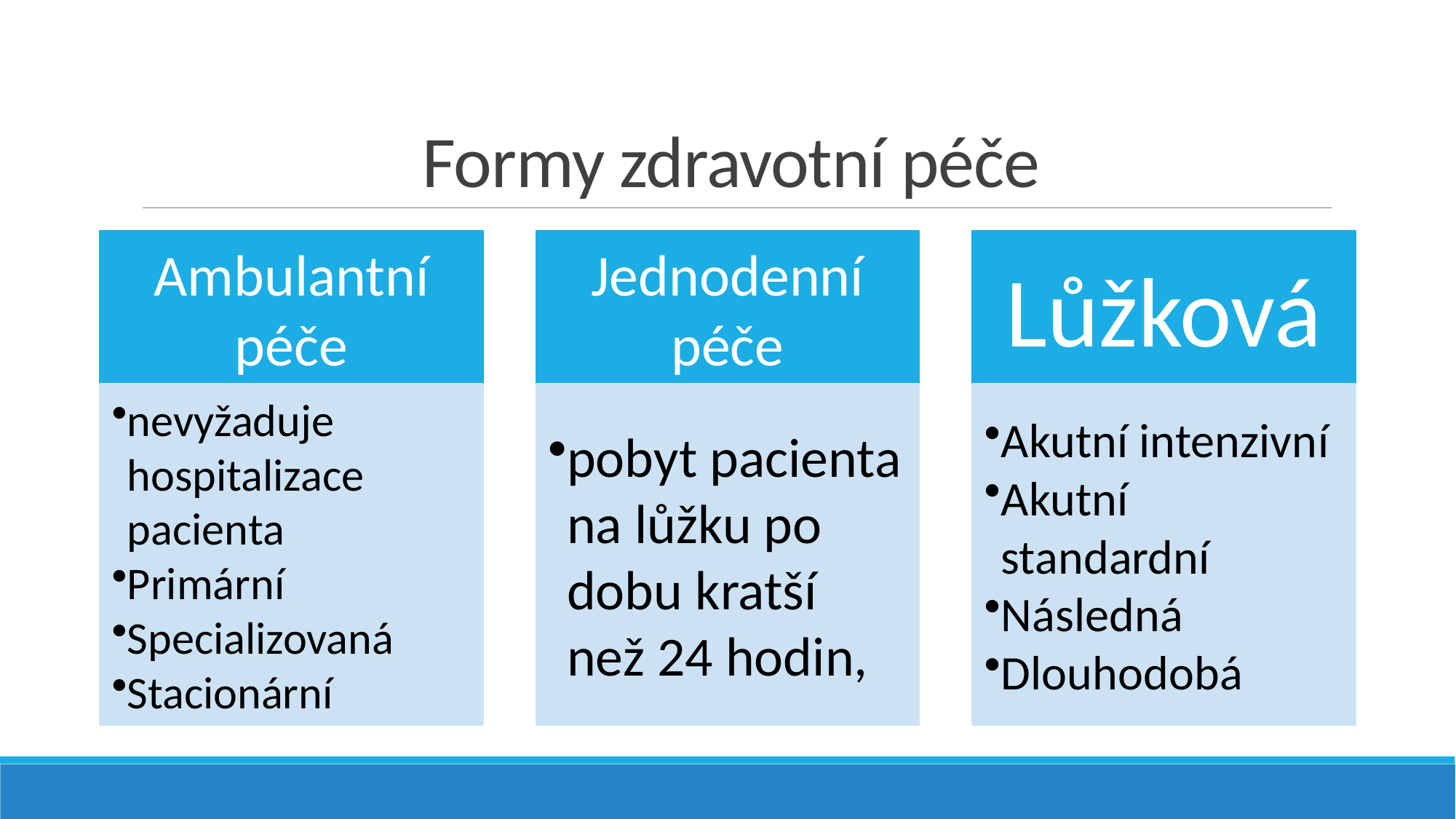

# Formy zdravotní péče
Ambulantní péče
nevyžaduje hospitalizace pacienta
Primární
Jednodenní péče
pobyt pacienta na lůžku po dobu kratší než 24 hodin,
Lůžková
Akutní intenzivní
Akutní standardní
Specializovaná
Stacionární
Následná
Dlouhodobá